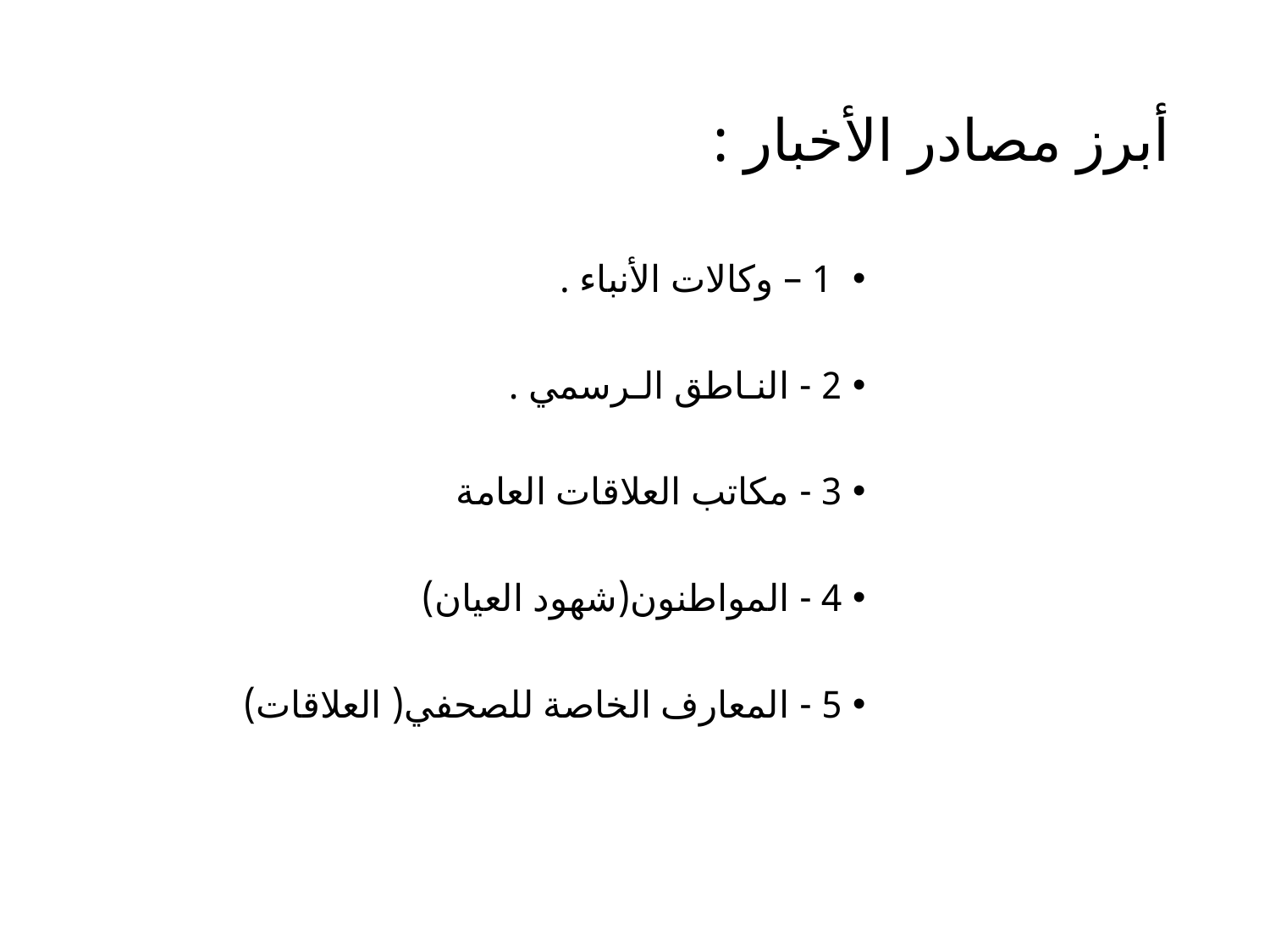

# أبرز مصادر الأخبار :
 1 – وكالات الأنباء .

2 - النـاطق الـرسمي .

3 - مكاتب العلاقات العامة

4 - المواطنون(شهود العيان)

5 - المعارف الخاصة للصحفي( العلاقات)